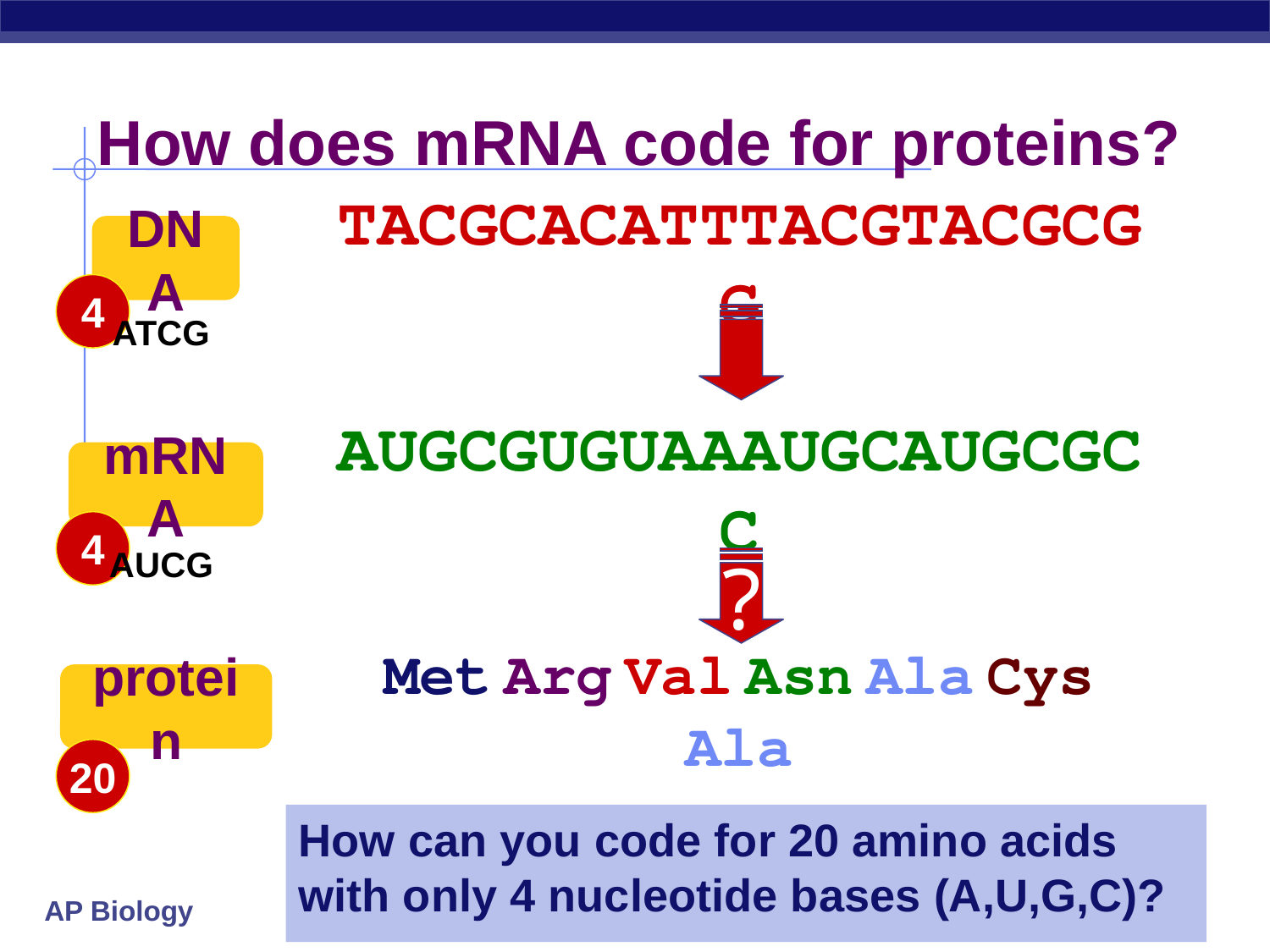

# How does mRNA code for proteins?
TACGCACATTTACGTACGCGG
DNA
4
ATCG

AUGCGUGUAAAUGCAUGCGCC
mRNA
4
AUCG
?

Met Arg Val Asn Ala Cys Ala
protein
20
How can you code for 20 amino acids with only 4 nucleotide bases (A,U,G,C)?